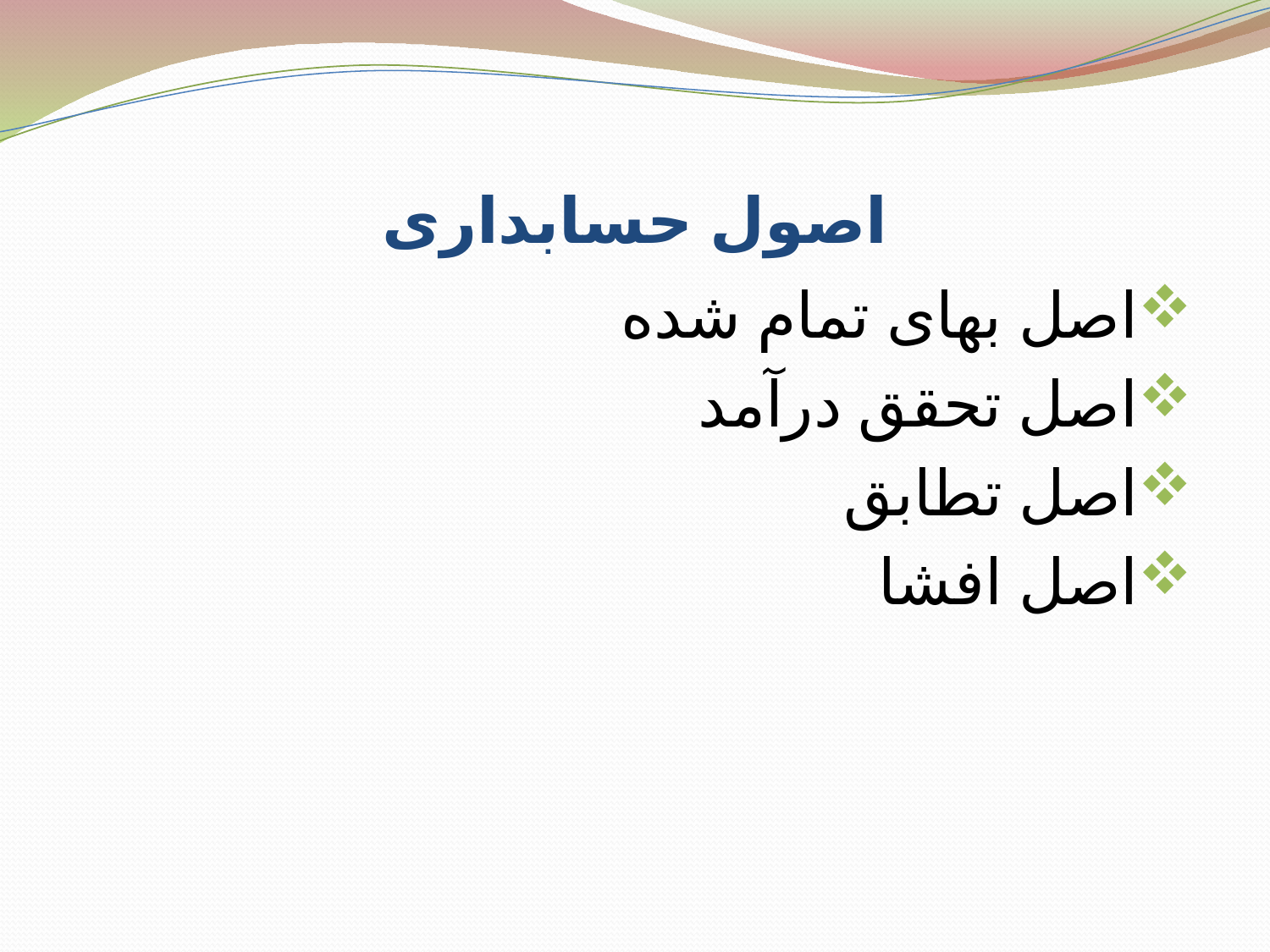

# اصول حسابداری
اصل بهای تمام شده
اصل تحقق درآمد
اصل تطابق
اصل افشا